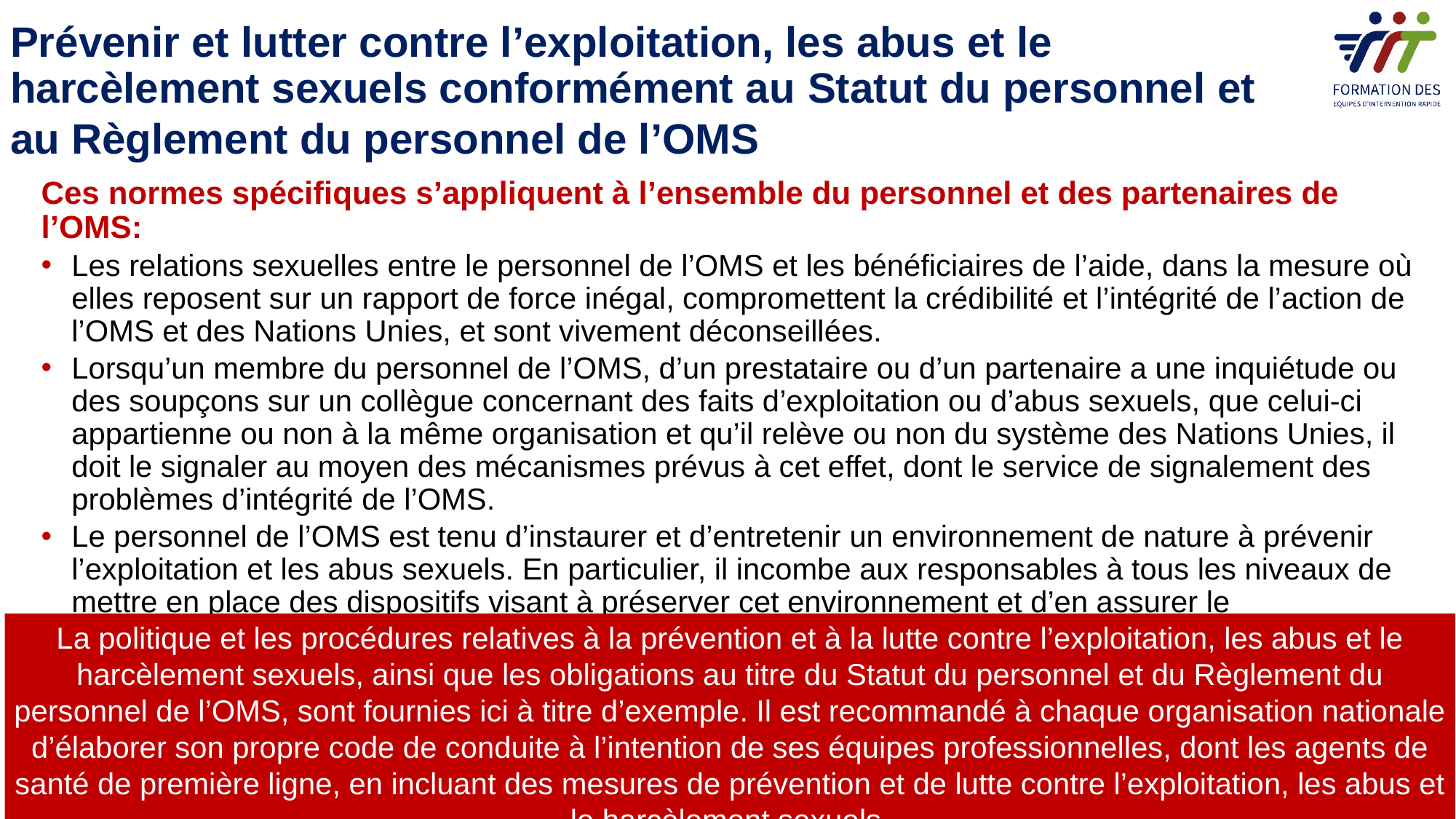

Prévenir et lutter contre l’exploitation, les abus et le harcèlement sexuels conformément au Statut du personnel et au Règlement du personnel de l’OMS
Ces normes spécifiques s’appliquent à l’ensemble du personnel et des partenaires de l’OMS:
Les relations sexuelles entre le personnel de l’OMS et les bénéficiaires de l’aide, dans la mesure où elles reposent sur un rapport de force inégal, compromettent la crédibilité et l’intégrité de l’action de l’OMS et des Nations Unies, et sont vivement déconseillées.
Lorsqu’un membre du personnel de l’OMS, d’un prestataire ou d’un partenaire a une inquiétude ou des soupçons sur un collègue concernant des faits d’exploitation ou d’abus sexuels, que celui-ci appartienne ou non à la même organisation et qu’il relève ou non du système des Nations Unies, il doit le signaler au moyen des mécanismes prévus à cet effet, dont le service de signalement des problèmes d’intégrité de l’OMS.
Le personnel de l’OMS est tenu d’instaurer et d’entretenir un environnement de nature à prévenir l’exploitation et les abus sexuels. En particulier, il incombe aux responsables à tous les niveaux de mettre en place des dispositifs visant à préserver cet environnement et d’en assurer le fonctionnement.
La politique et les procédures relatives à la prévention et à la lutte contre l’exploitation, les abus et le harcèlement sexuels, ainsi que les obligations au titre du Statut du personnel et du Règlement du personnel de l’OMS, sont fournies ici à titre d’exemple. Il est recommandé à chaque organisation nationale d’élaborer son propre code de conduite à l’intention de ses équipes professionnelles, dont les agents de santé de première ligne, en incluant des mesures de prévention et de lutte contre l’exploitation, les abus et le harcèlement sexuels.
21